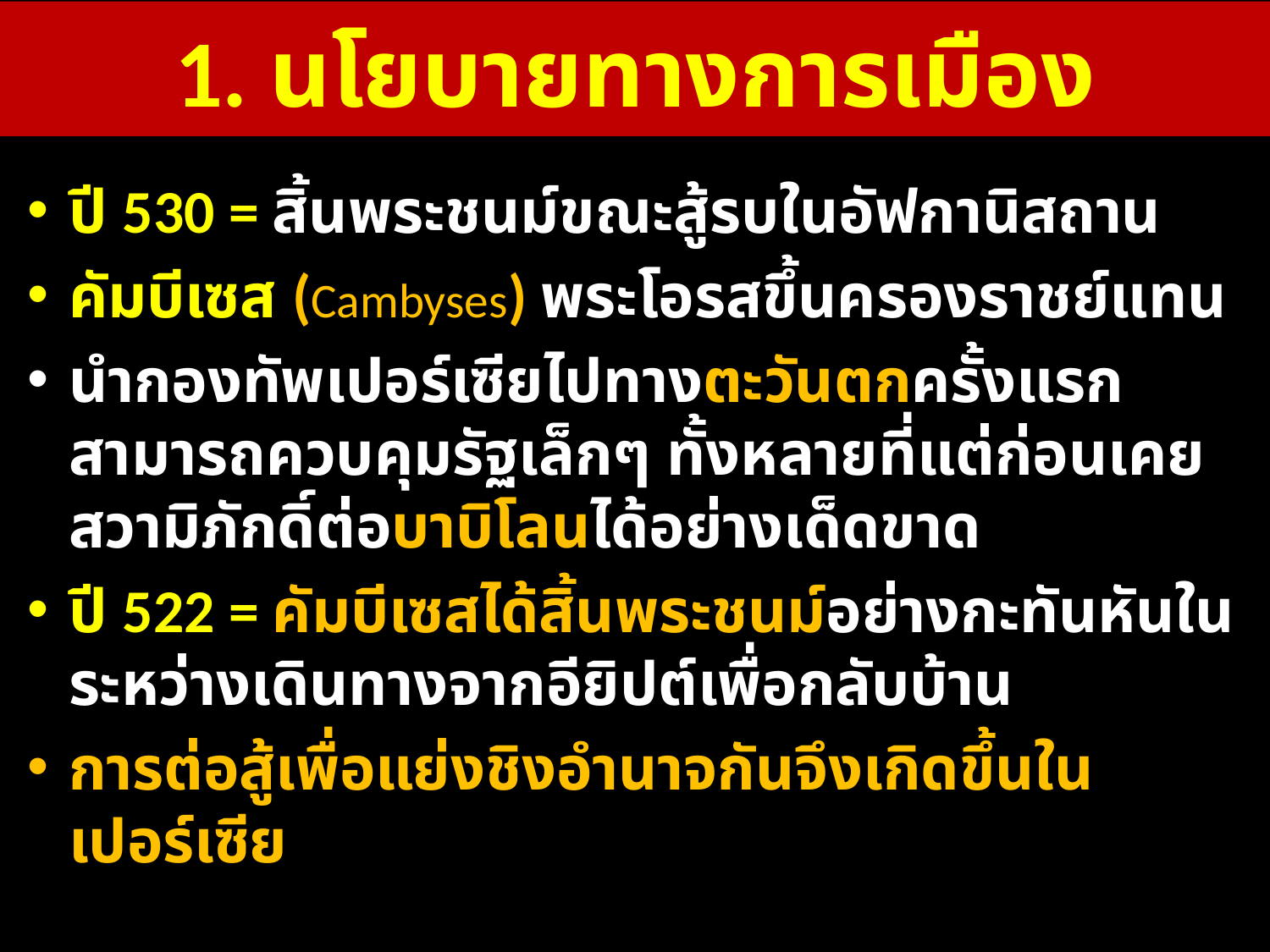

# 1. นโยบายทางการเมือง
ปี 530 = สิ้นพระชนม์ขณะสู้รบในอัฟกานิสถาน
คัมบีเซส (Cambyses) พระโอรสขึ้นครองราชย์แทน
นำกองทัพเปอร์เซียไปทางตะวันตกครั้งแรก สามารถควบคุมรัฐเล็กๆ ทั้งหลายที่แต่ก่อนเคยสวามิภักดิ์ต่อบาบิโลนได้อย่างเด็ดขาด
ปี 522 = คัมบีเซสได้สิ้นพระชนม์อย่างกะทันหันในระหว่างเดินทางจากอียิปต์เพื่อกลับบ้าน
การต่อสู้เพื่อแย่งชิงอำนาจกันจึงเกิดขึ้นในเปอร์เซีย